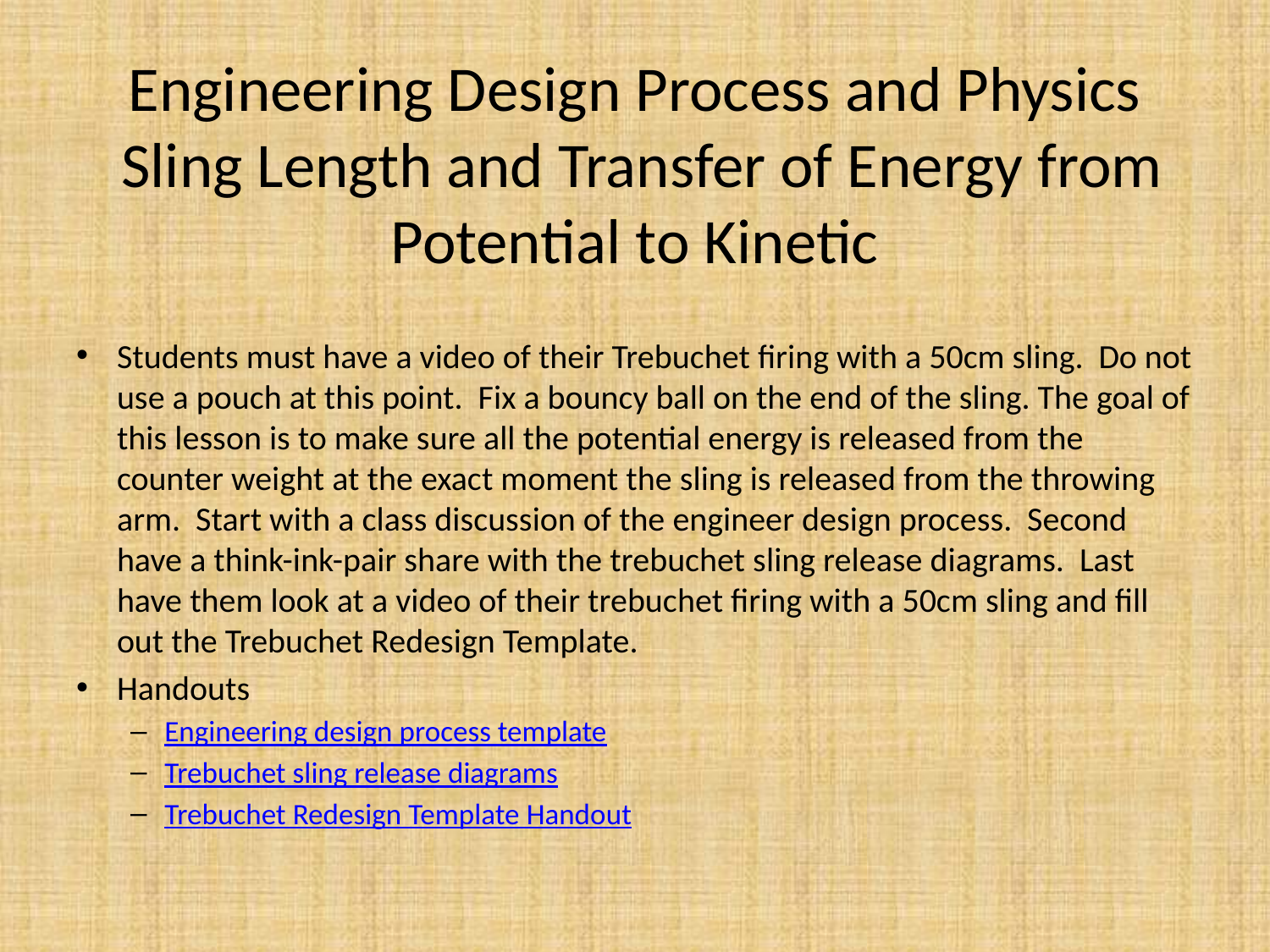

# Engineering Design Process and Physics Sling Length and Transfer of Energy from Potential to Kinetic
Students must have a video of their Trebuchet firing with a 50cm sling.  Do not use a pouch at this point.  Fix a bouncy ball on the end of the sling. The goal of this lesson is to make sure all the potential energy is released from the counter weight at the exact moment the sling is released from the throwing arm.  Start with a class discussion of the engineer design process.  Second have a think-ink-pair share with the trebuchet sling release diagrams.  Last have them look at a video of their trebuchet firing with a 50cm sling and fill out the Trebuchet Redesign Template.
Handouts
Engineering design process template
Trebuchet sling release diagrams
Trebuchet Redesign Template Handout